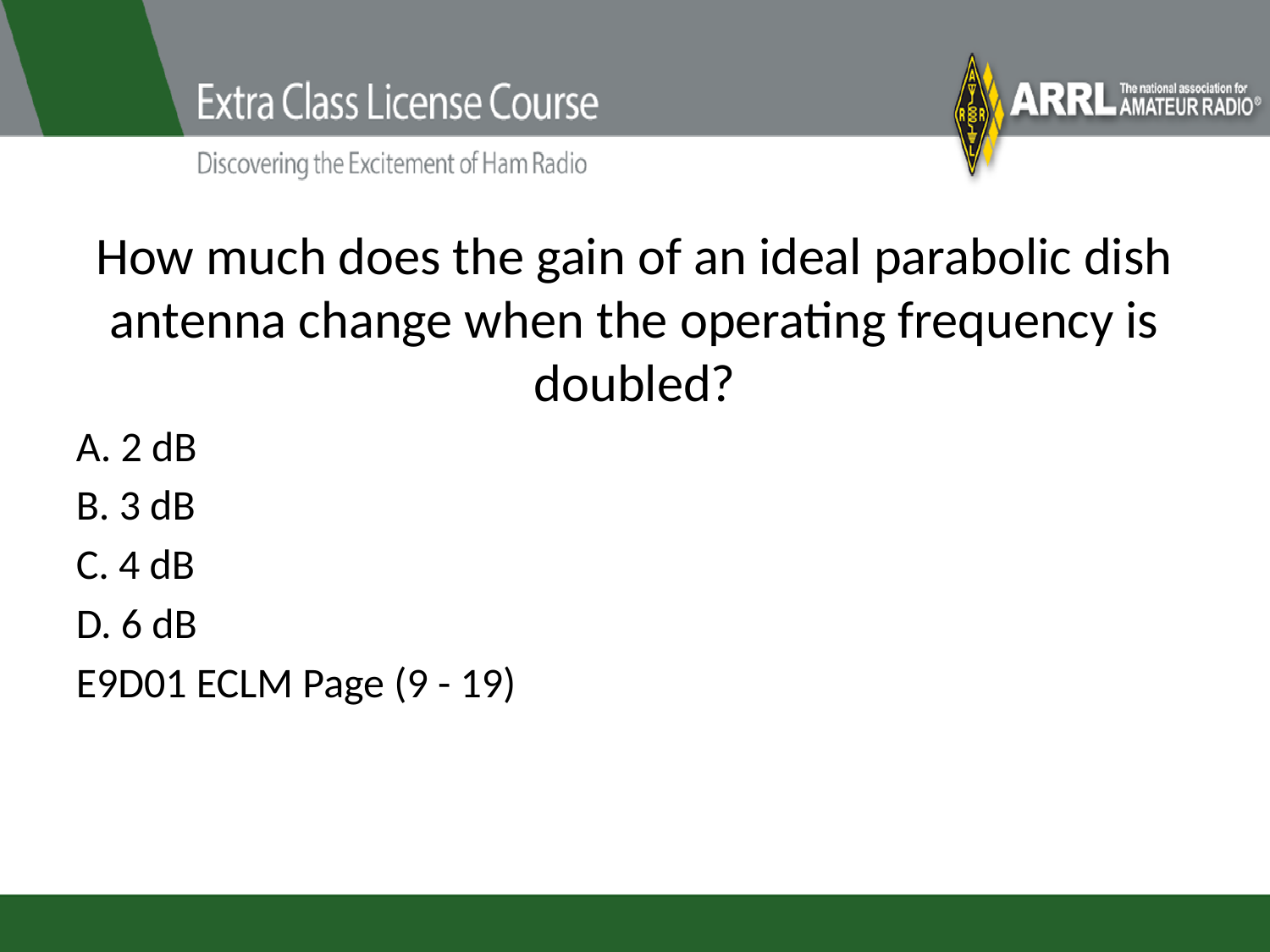

# How much does the gain of an ideal parabolic dish antenna change when the operating frequency is doubled?
A. 2 dB
B. 3 dB
C. 4 dB
D. 6 dB
E9D01 ECLM Page (9 - 19)